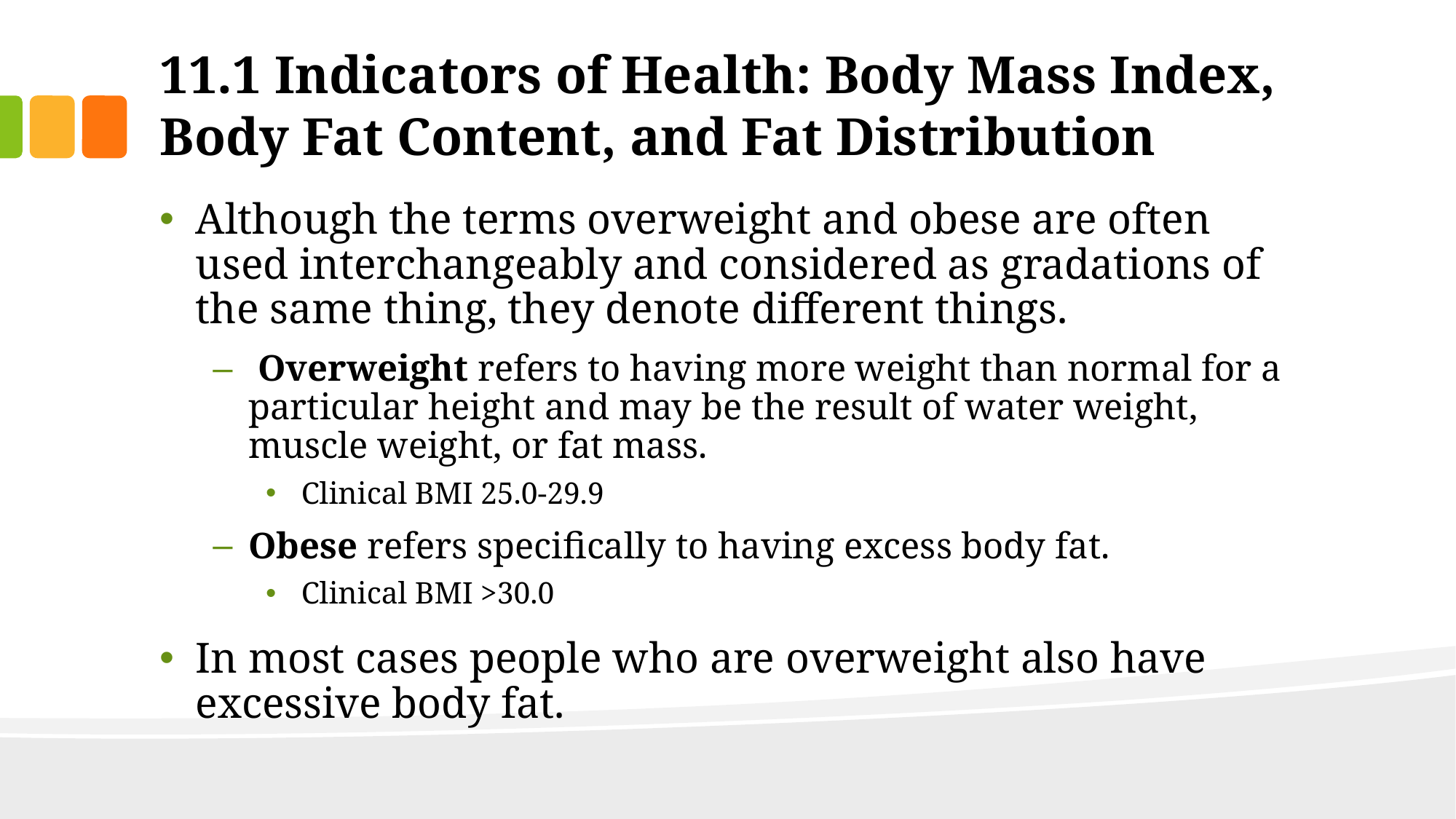

# 11.1 Indicators of Health: Body Mass Index, Body Fat Content, and Fat Distribution
Although the terms overweight and obese are often used interchangeably and considered as gradations of the same thing, they denote different things.
 Overweight refers to having more weight than normal for a particular height and may be the result of water weight, muscle weight, or fat mass.
Clinical BMI 25.0-29.9
Obese refers specifically to having excess body fat.
Clinical BMI >30.0
In most cases people who are overweight also have excessive body fat.